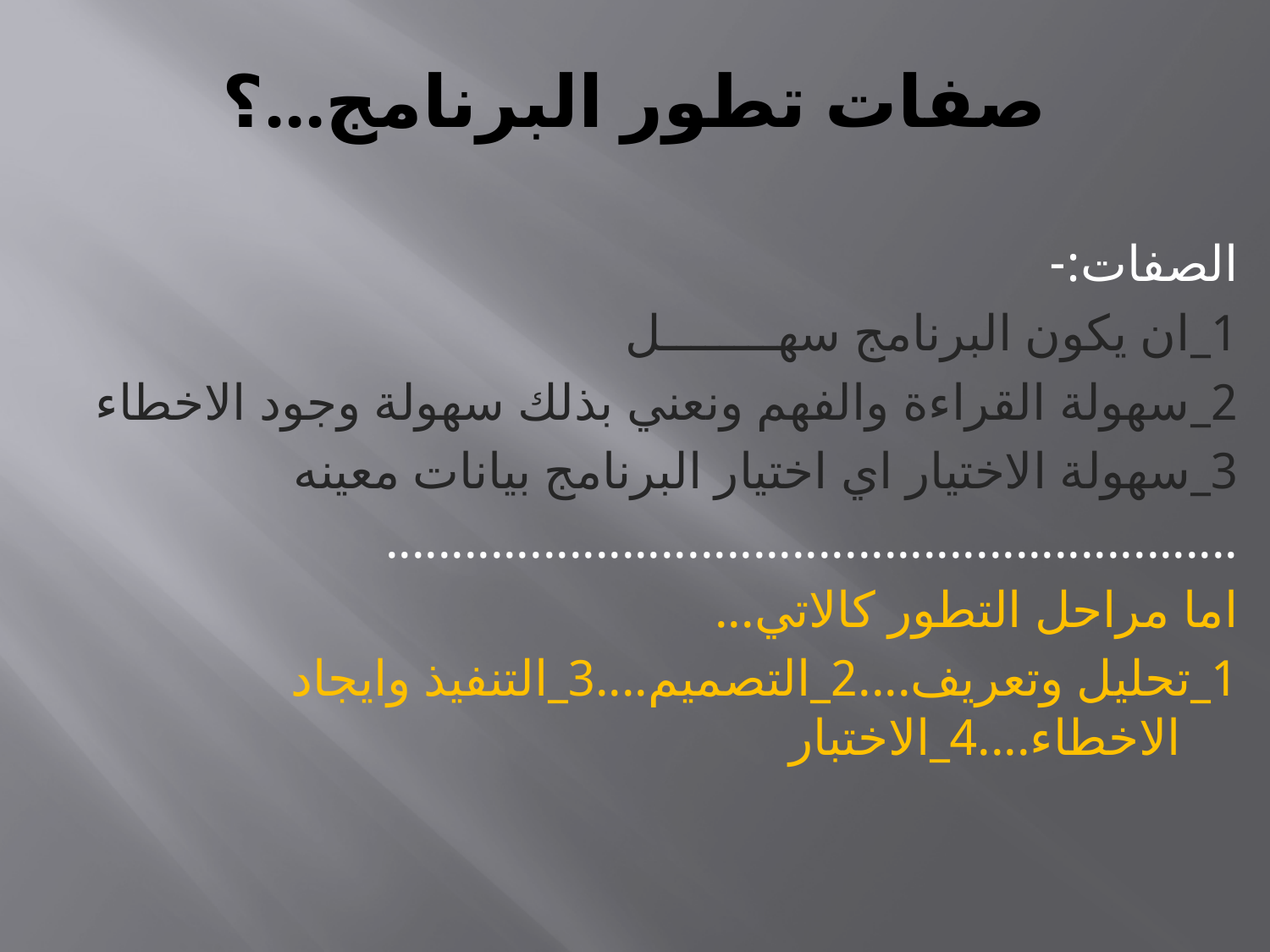

# صفات تطور البرنامج...؟
الصفات:-
1_ان يكون البرنامج سهــــــــل
2_سهولة القراءة والفهم ونعني بذلك سهولة وجود الاخطاء
3_سهولة الاختيار اي اختيار البرنامج بيانات معينه
.................................................................
اما مراحل التطور كالاتي...
1_تحليل وتعريف....2_التصميم....3_التنفيذ وايجاد الاخطاء....4_الاختبار